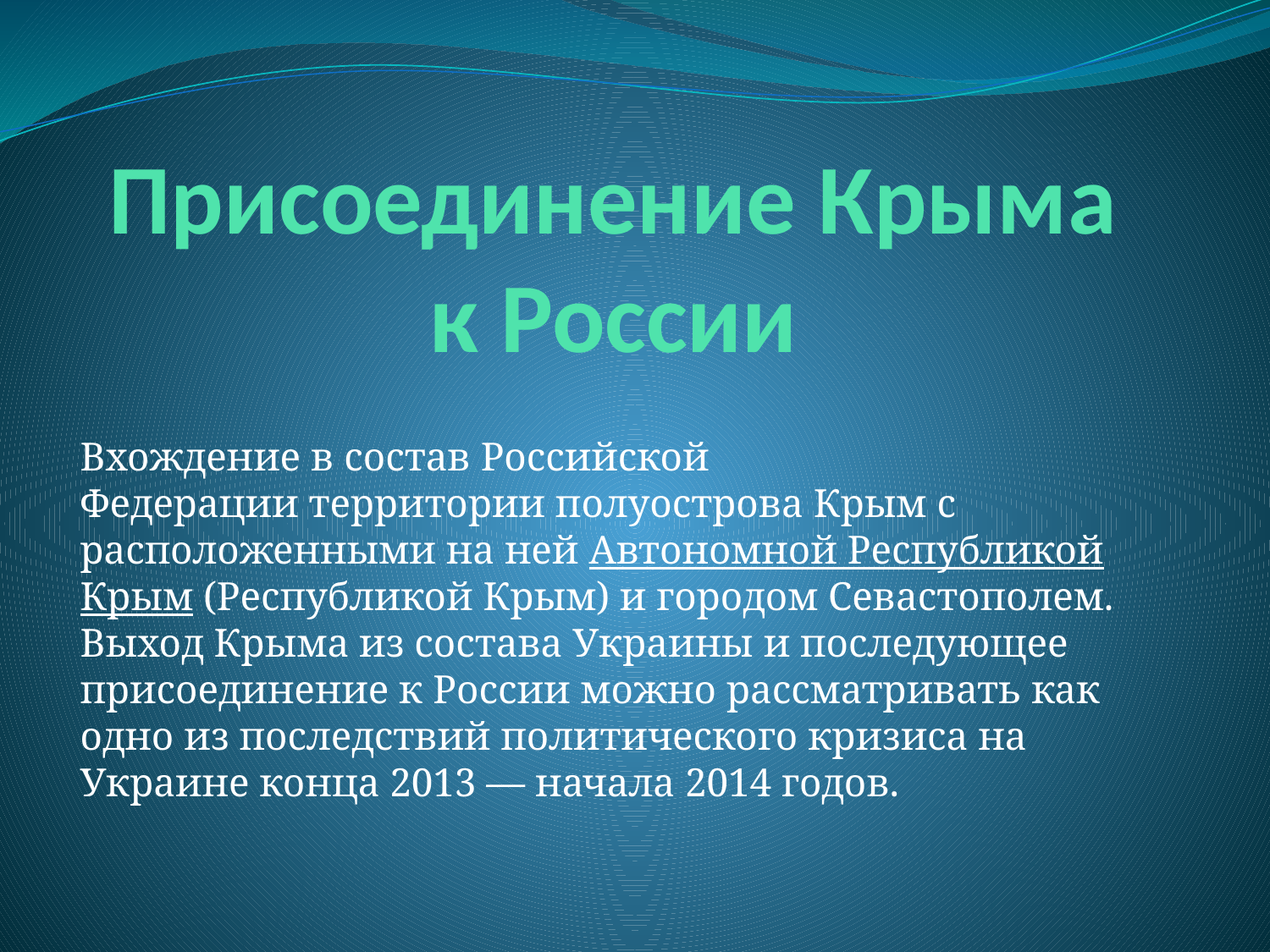

# Присоединение Крыма к России
Вхождение в состав Российской Федерации территории полуострова Крым с расположенными на ней Автономной Республикой Крым (Республикой Крым) и городом Севастополем. Выход Крыма из состава Украины и последующее присоединение к России можно рассматривать как одно из последствий политического кризиса на Украине конца 2013 — начала 2014 годов.